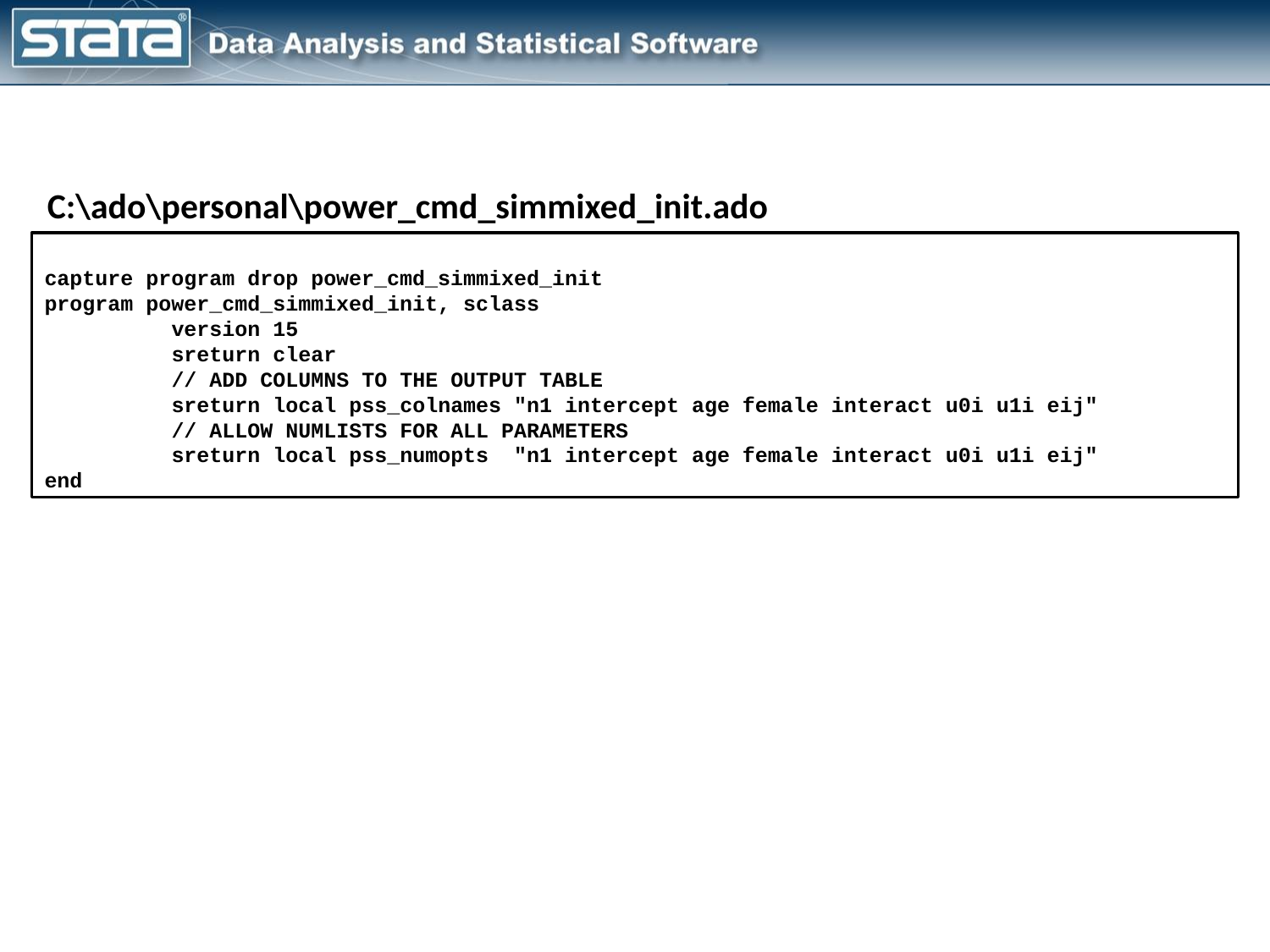

C:\ado\personal\power_cmd_simmixed_init.ado

capture program drop power_cmd_simmixed_init
program power_cmd_simmixed_init, sclass
	version 15
	sreturn clear
	// ADD COLUMNS TO THE OUTPUT TABLE
	sreturn local pss_colnames "n1 intercept age female interact u0i u1i eij"
	// ALLOW NUMLISTS FOR ALL PARAMETERS
	sreturn local pss_numopts  "n1 intercept age female interact u0i u1i eij"
end